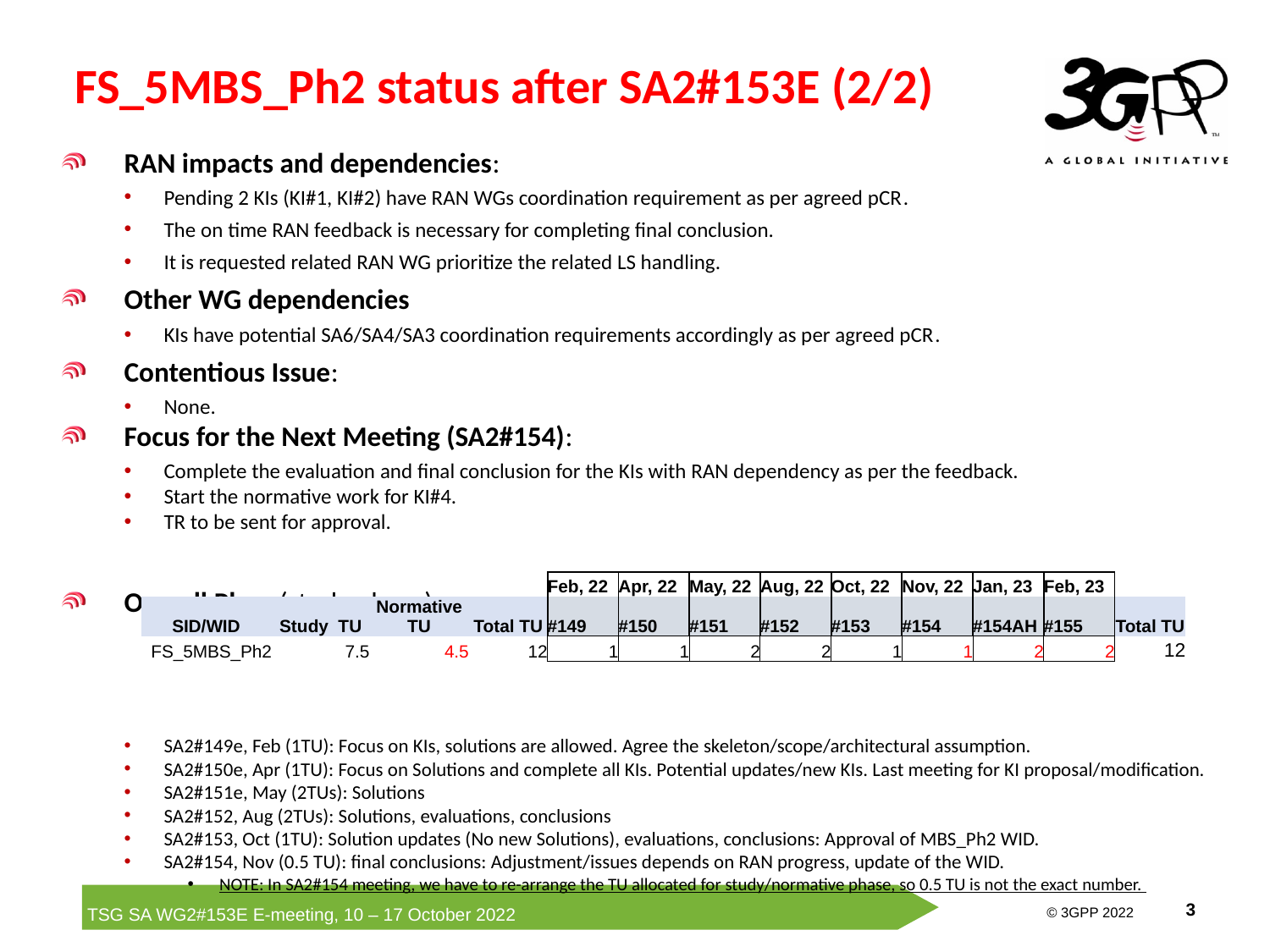

# FS_5MBS_Ph2 status after SA2#153E (2/2)
RAN impacts and dependencies:
Pending 2 KIs (KI#1, KI#2) have RAN WGs coordination requirement as per agreed pCR.
The on time RAN feedback is necessary for completing final conclusion.
It is requested related RAN WG prioritize the related LS handling.
Other WG dependencies
KIs have potential SA6/SA4/SA3 coordination requirements accordingly as per agreed pCR.
Contentious Issue:
None.
Focus for the Next Meeting (SA2#154):
Complete the evaluation and final conclusion for the KIs with RAN dependency as per the feedback.
Start the normative work for KI#4.
TR to be sent for approval.

Overall Plan: (study phase)

SA2#149e, Feb (1TU): Focus on KIs, solutions are allowed. Agree the skeleton/scope/architectural assumption.
SA2#150e, Apr (1TU): Focus on Solutions and complete all KIs. Potential updates/new KIs. Last meeting for KI proposal/modification.
SA2#151e, May (2TUs): Solutions
SA2#152, Aug (2TUs): Solutions, evaluations, conclusions
SA2#153, Oct (1TU): Solution updates (No new Solutions), evaluations, conclusions: Approval of MBS_Ph2 WID.
SA2#154, Nov (0.5 TU): final conclusions: Adjustment/issues depends on RAN progress, update of the WID.
NOTE: In SA2#154 meeting, we have to re-arrange the TU allocated for study/normative phase, so 0.5 TU is not the exact number.
|  |  |  |  | Feb, 22 | Apr, 22 | May, 22 | Aug, 22 | Oct, 22 | Nov, 22 | Jan, 23 | Feb, 23 |  |
| --- | --- | --- | --- | --- | --- | --- | --- | --- | --- | --- | --- | --- |
| SID/WID | Study TU | Normative TU | Total TU | #149 | #150 | #151 | #152 | #153 | #154 | #154AH | #155 | Total TU |
| FS\_5MBS\_Ph2 | 7.5 | 4.5 | 12 | 1 | 1 | 2 | 2 | 1 | 1 | 2 | 2 | 12 |